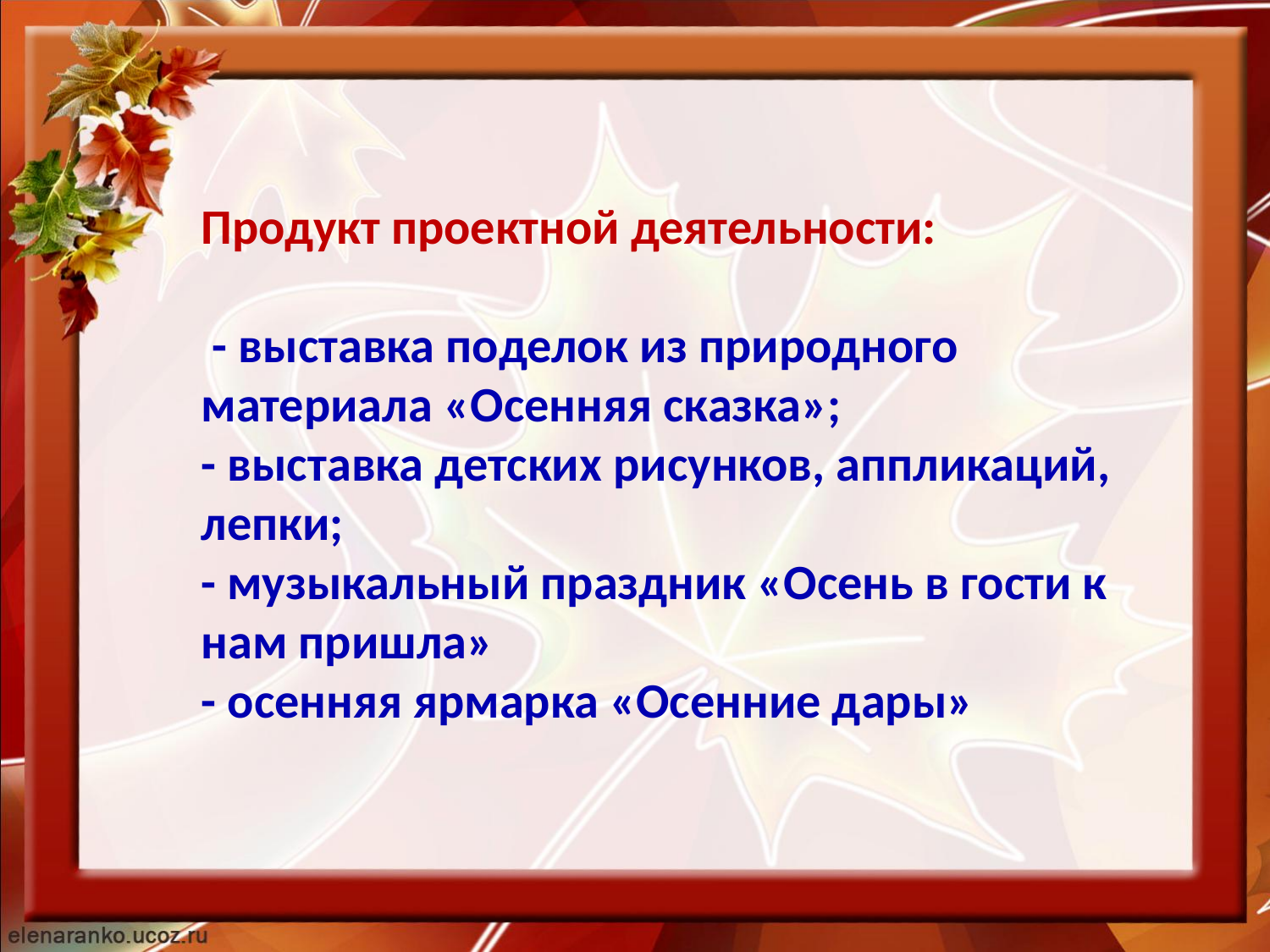

# Продукт проектной деятельности: - выставка поделок из природного материала «Осенняя сказка»; - выставка детских рисунков, аппликаций, лепки; - музыкальный праздник «Осень в гости к нам пришла» - осенняя ярмарка «Осенние дары»